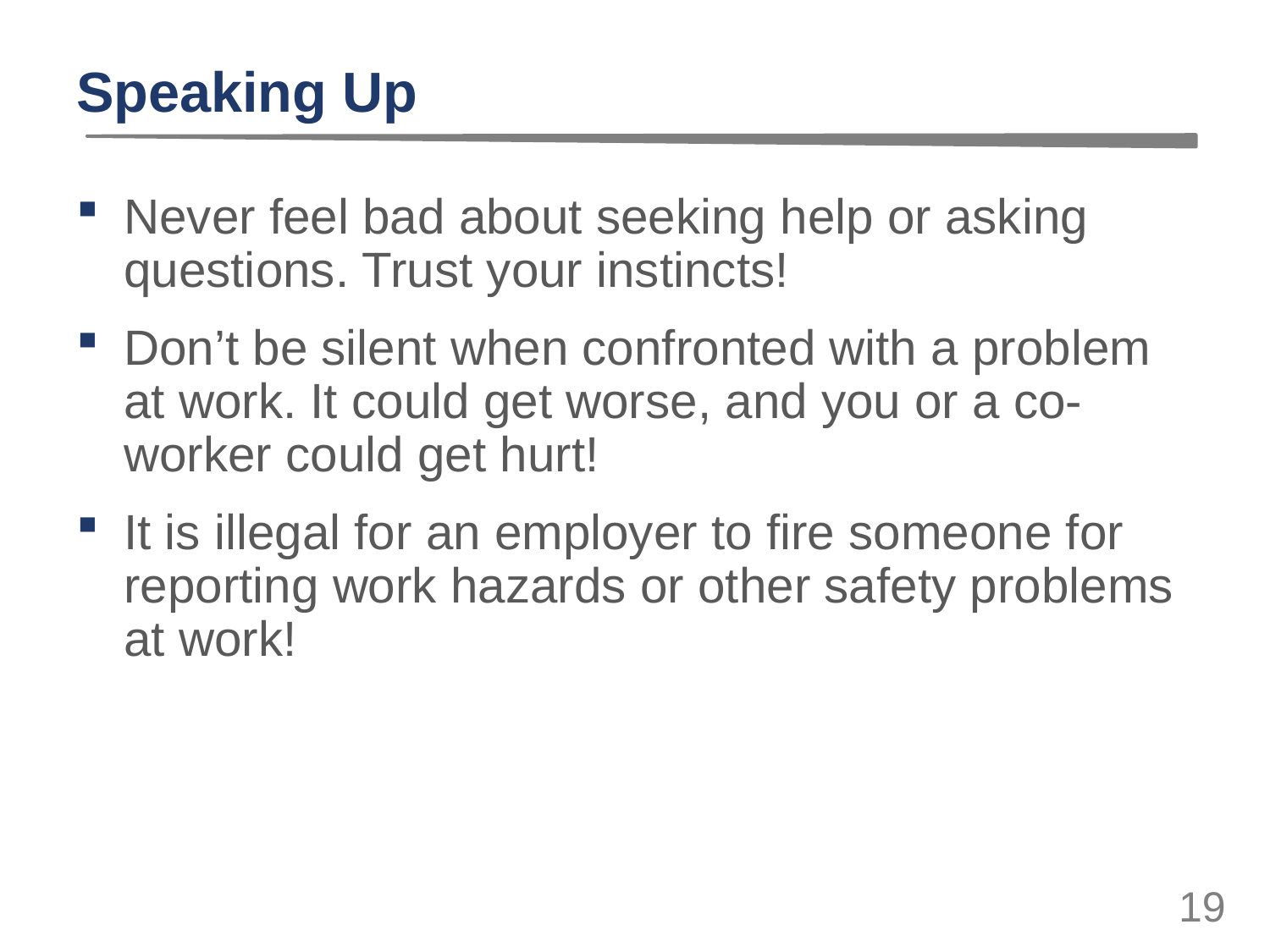

# Speaking Up

Never feel bad about seeking help or asking questions. Trust your instincts!
Don’t be silent when confronted with a problem at work. It could get worse, and you or a co-worker could get hurt!
It is illegal for an employer to fire someone for reporting work hazards or other safety problems at work!

19